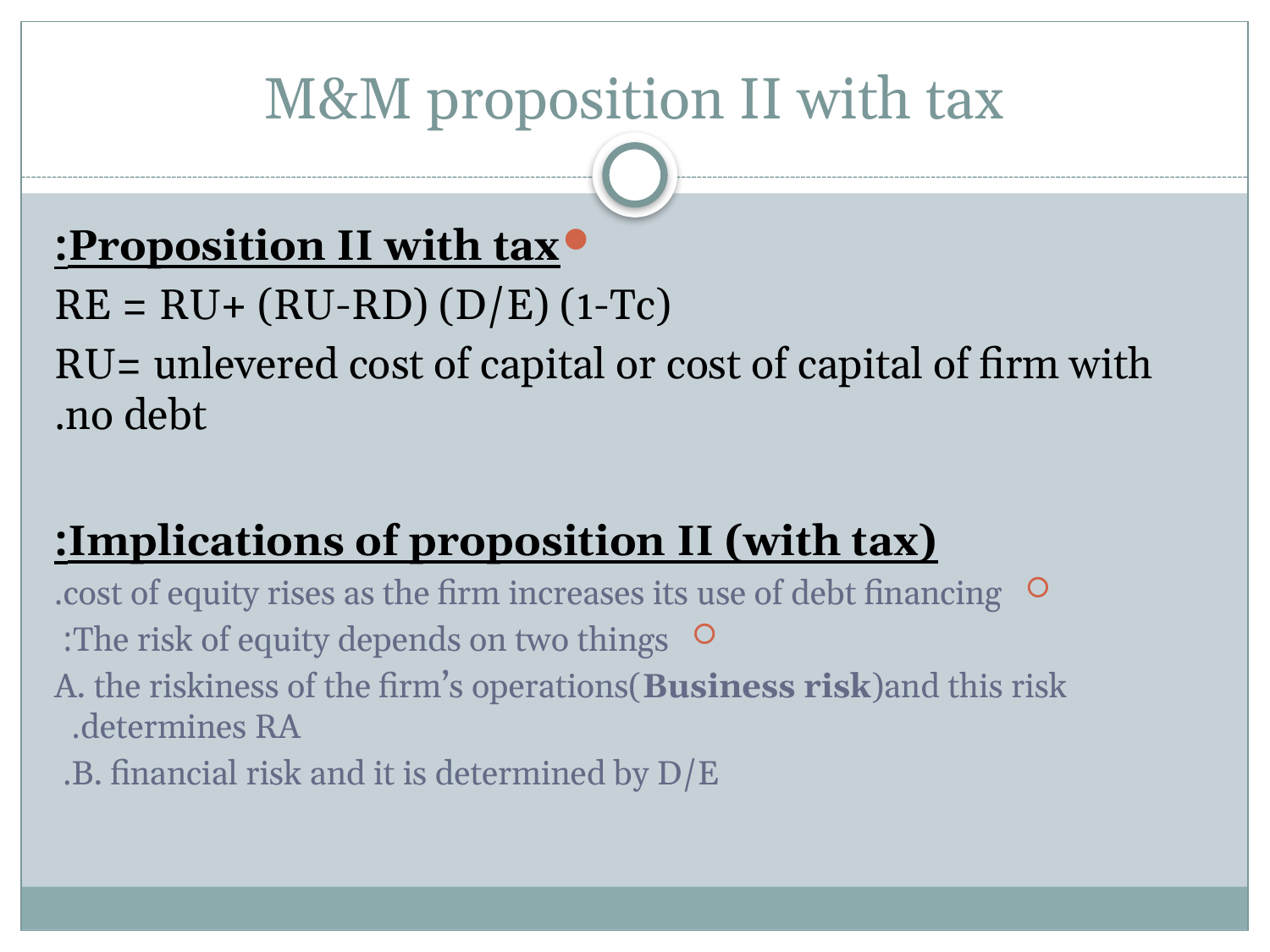

# M&M proposition II with tax
Proposition II with tax:
RE = RU+ (RU-RD) (D/E) (1-Tc)
RU= unlevered cost of capital or cost of capital of firm with no debt.

Implications of proposition II (with tax):
cost of equity rises as the firm increases its use of debt financing.
The risk of equity depends on two things:
    A. the riskiness of the firm’s operations(Business risk)and this risk determines RA.
    B. financial risk and it is determined by D/E.